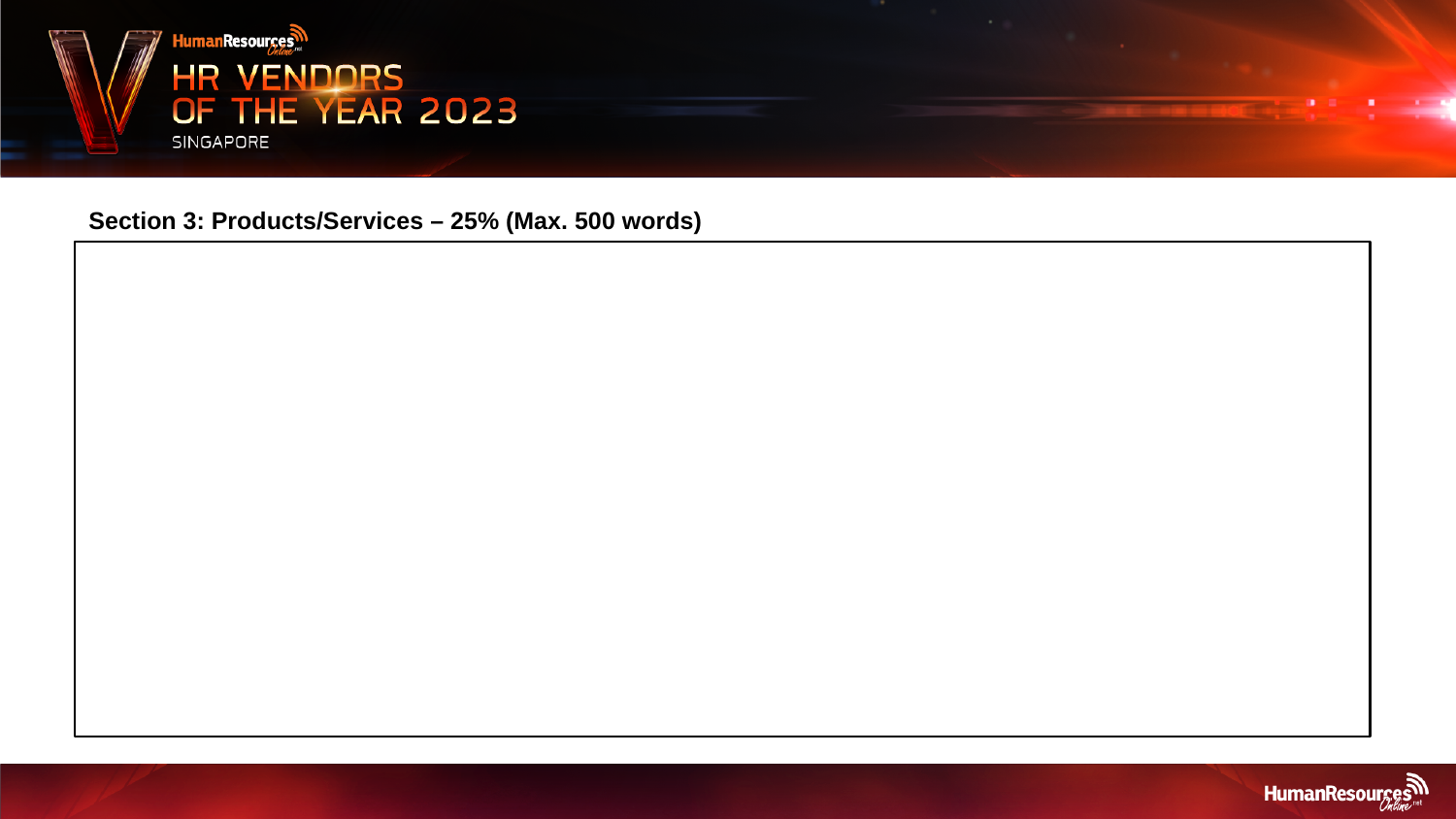

Section 3: Products/Services – 25% (Max. 500 words)